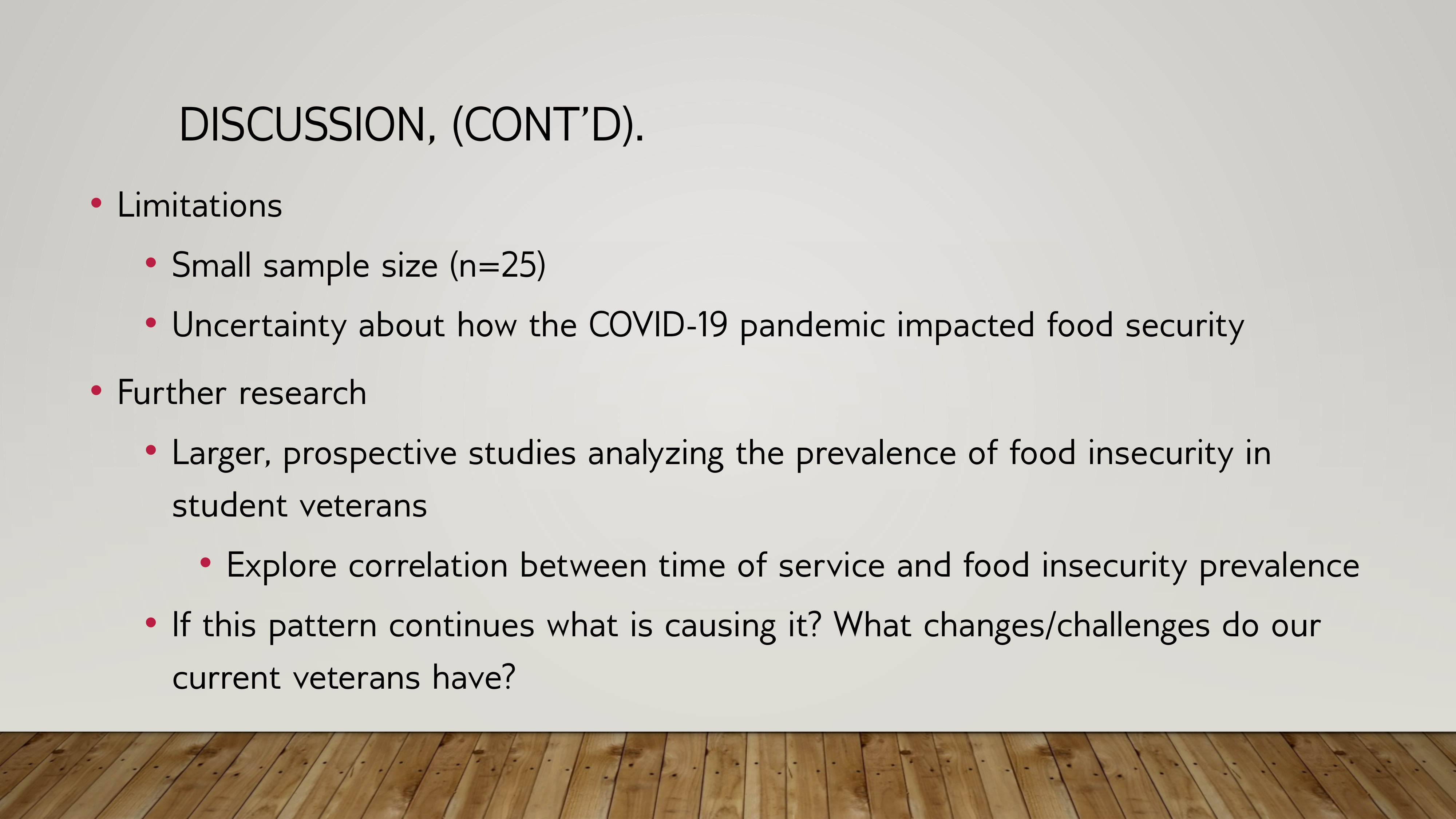

# Discussion, (cont’d).
Limitations
Small sample size (n=25)
Uncertainty about how the COVID-19 pandemic impacted food security
Further research
Larger, prospective studies analyzing the prevalence of food insecurity in student veterans
Explore correlation between time of service and food insecurity prevalence
If this pattern continues what is causing it? What changes/challenges do our current veterans have?